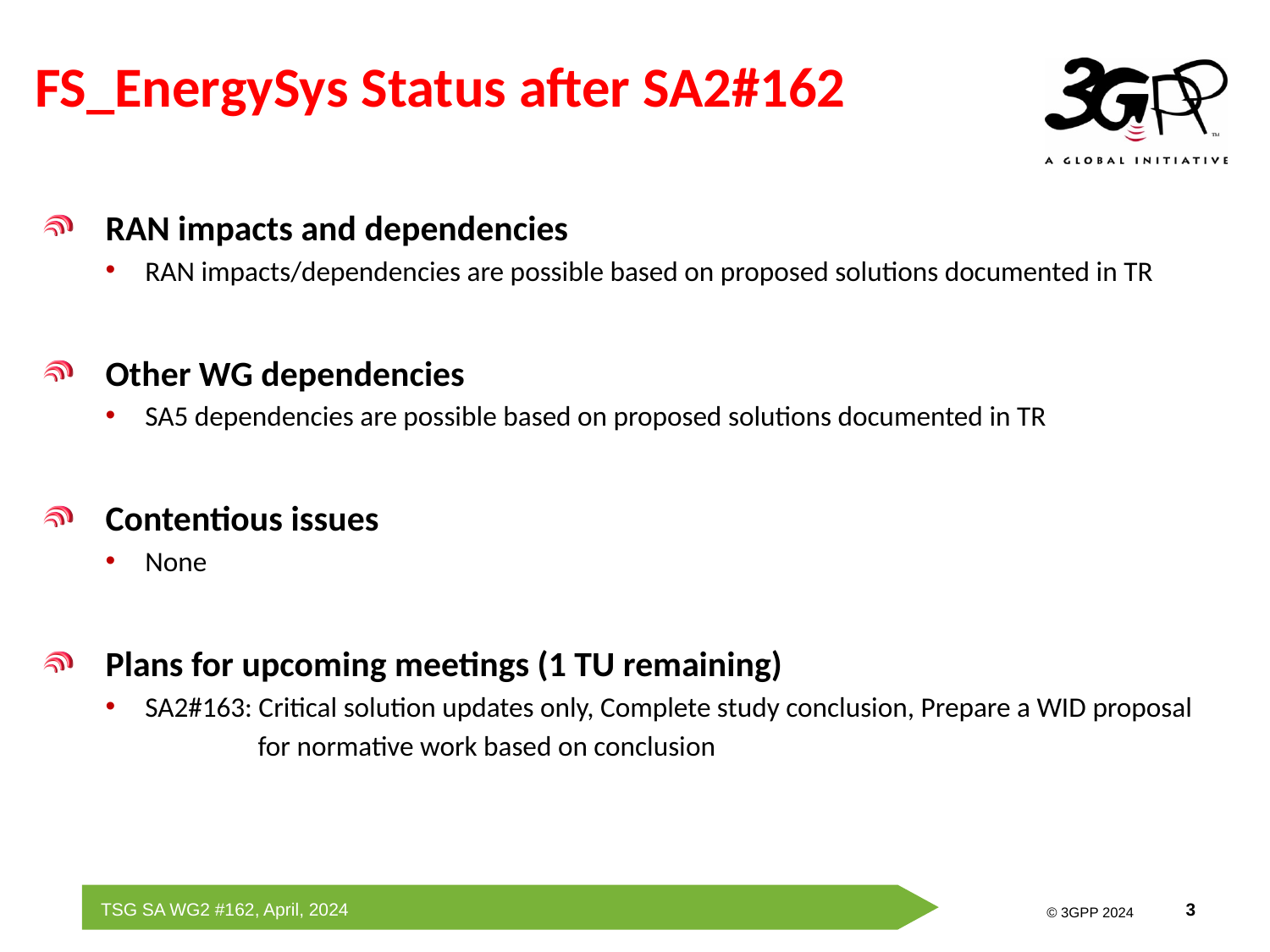

# FS_EnergySys Status after SA2#162
RAN impacts and dependencies
RAN impacts/dependencies are possible based on proposed solutions documented in TR

Other WG dependencies
SA5 dependencies are possible based on proposed solutions documented in TR

Contentious issues
None

Plans for upcoming meetings (1 TU remaining)
SA2#163: Critical solution updates only, Complete study conclusion, Prepare a WID proposal
                        for normative work based on conclusion